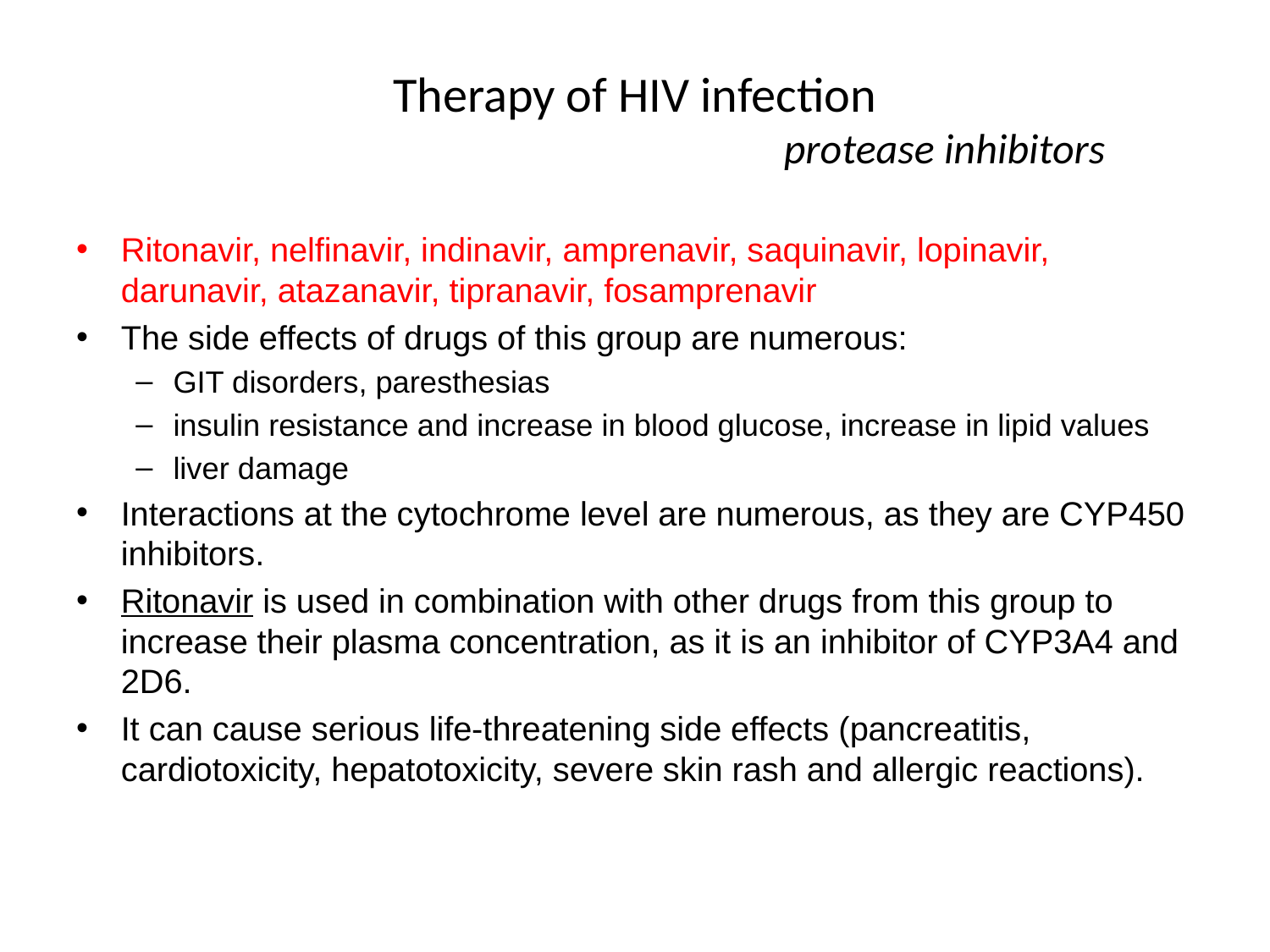

# Therapy of HIV infection protease inhibitors
Ritonavir, nelfinavir, indinavir, amprenavir, saquinavir, lopinavir, darunavir, atazanavir, tipranavir, fosamprenavir
The side effects of drugs of this group are numerous:
GIT disorders, paresthesias
insulin resistance and increase in blood glucose, increase in lipid values
liver damage
Interactions at the cytochrome level are numerous, as they are CYP450 inhibitors.
Ritonavir is used in combination with other drugs from this group to increase their plasma concentration, as it is an inhibitor of CYP3A4 and 2D6.
It can cause serious life-threatening side effects (pancreatitis, cardiotoxicity, hepatotoxicity, severe skin rash and allergic reactions).